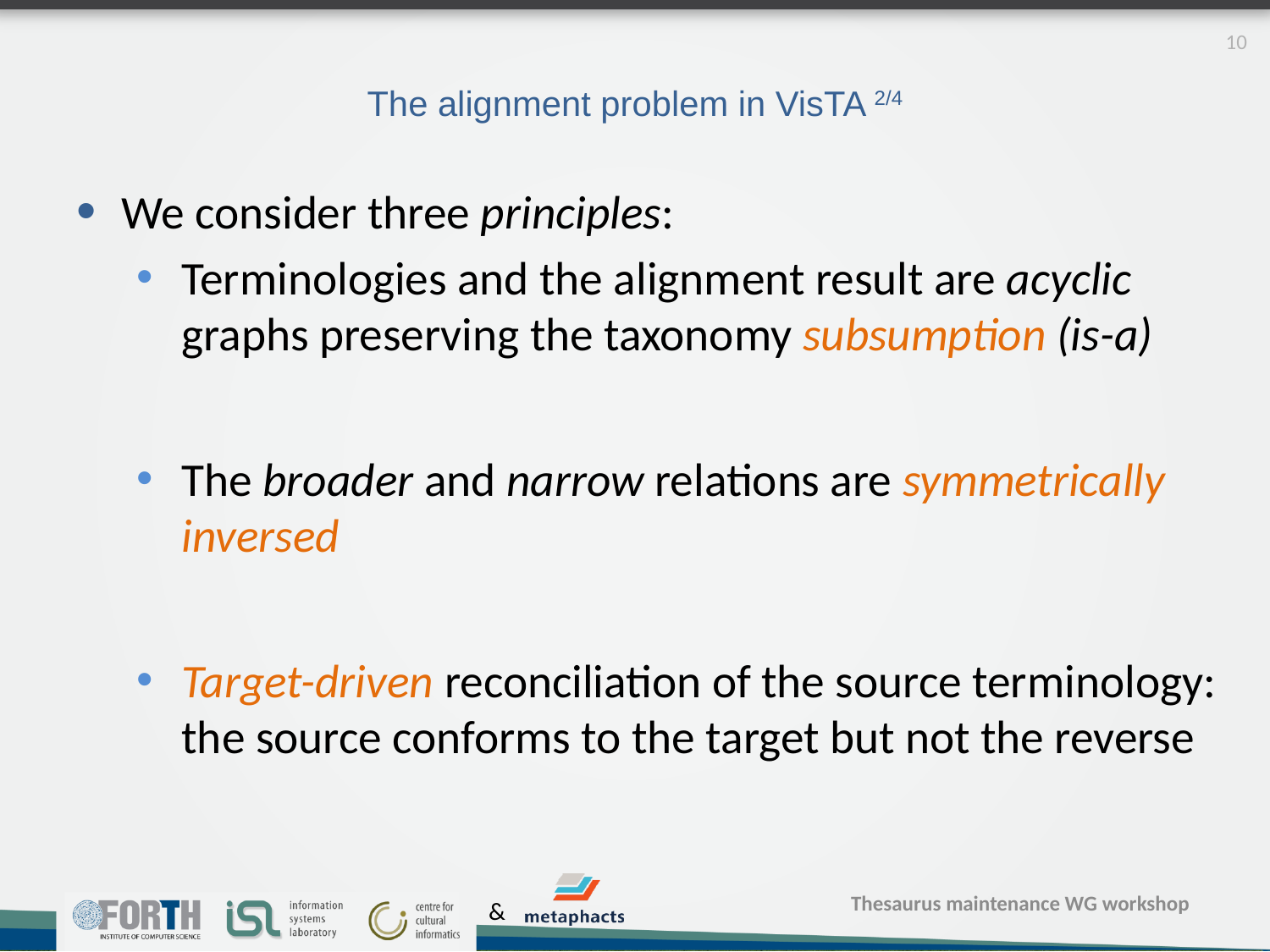

10
# The alignment problem in VisTA 2/4
We consider three principles:
Terminologies and the alignment result are acyclic graphs preserving the taxonomy subsumption (is-a)

The broader and narrow relations are symmetrically inversed

Target-driven reconciliation of the source terminology: the source conforms to the target but not the reverse
Thesaurus maintenance WG workshop